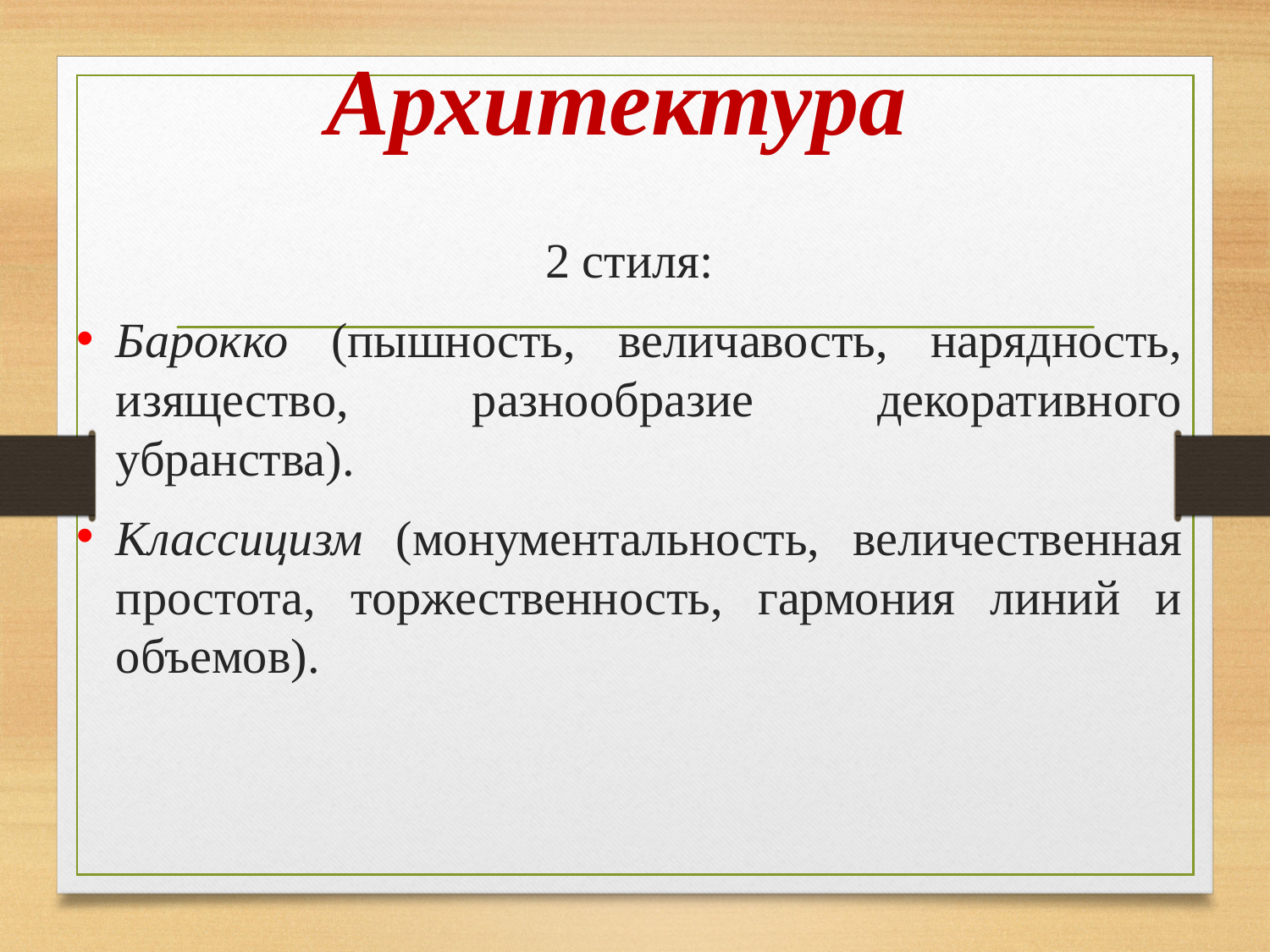

# Архитектура
2 стиля:
Барокко (пышность, величавость, нарядность, изящество, разнообразие декоративного убранства).
Классицизм (монументальность, величественная простота, торжественность, гармония линий и объемов).